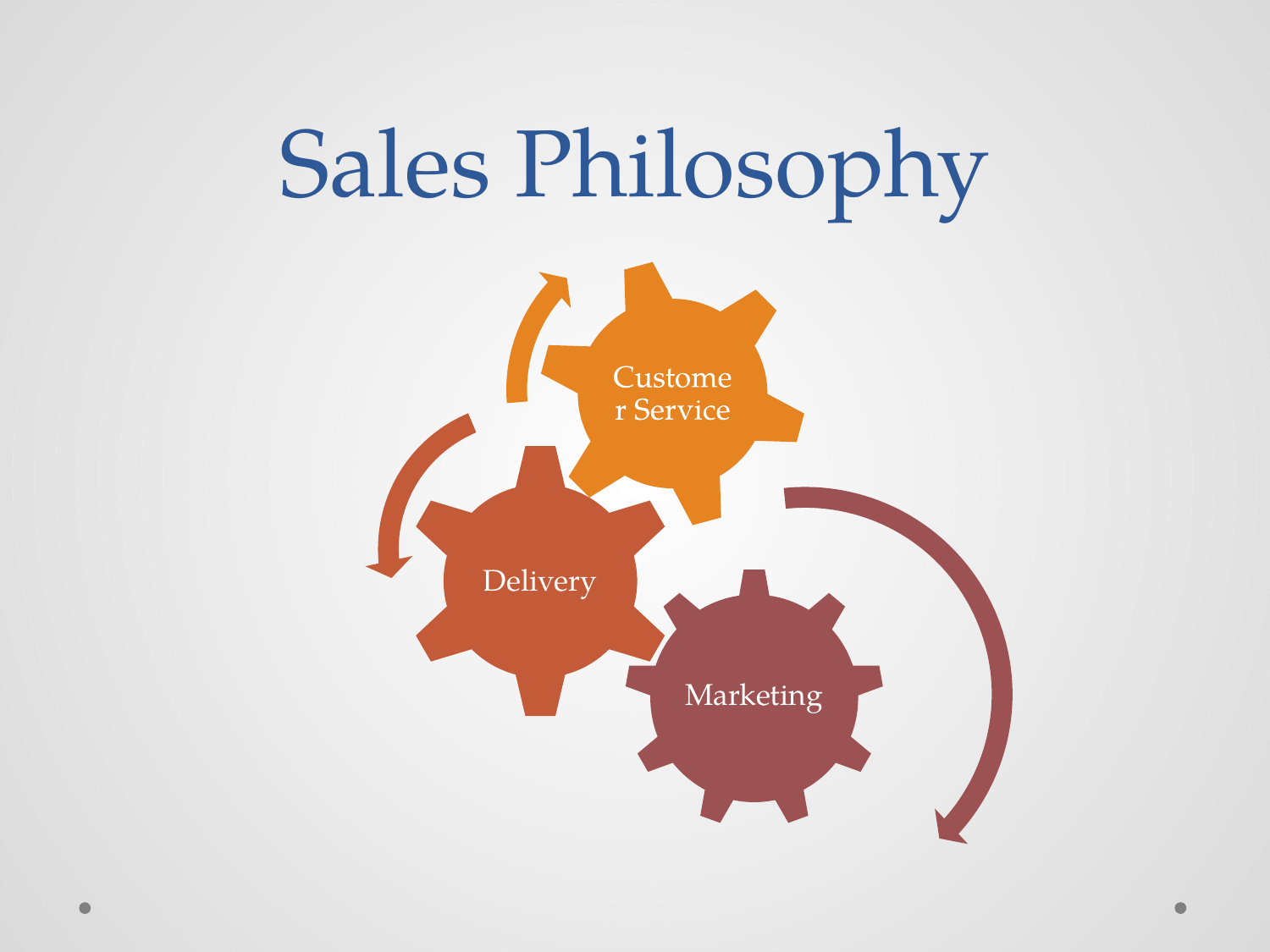

# Sales Philosophy
Marketing
Delivery
Customer Service